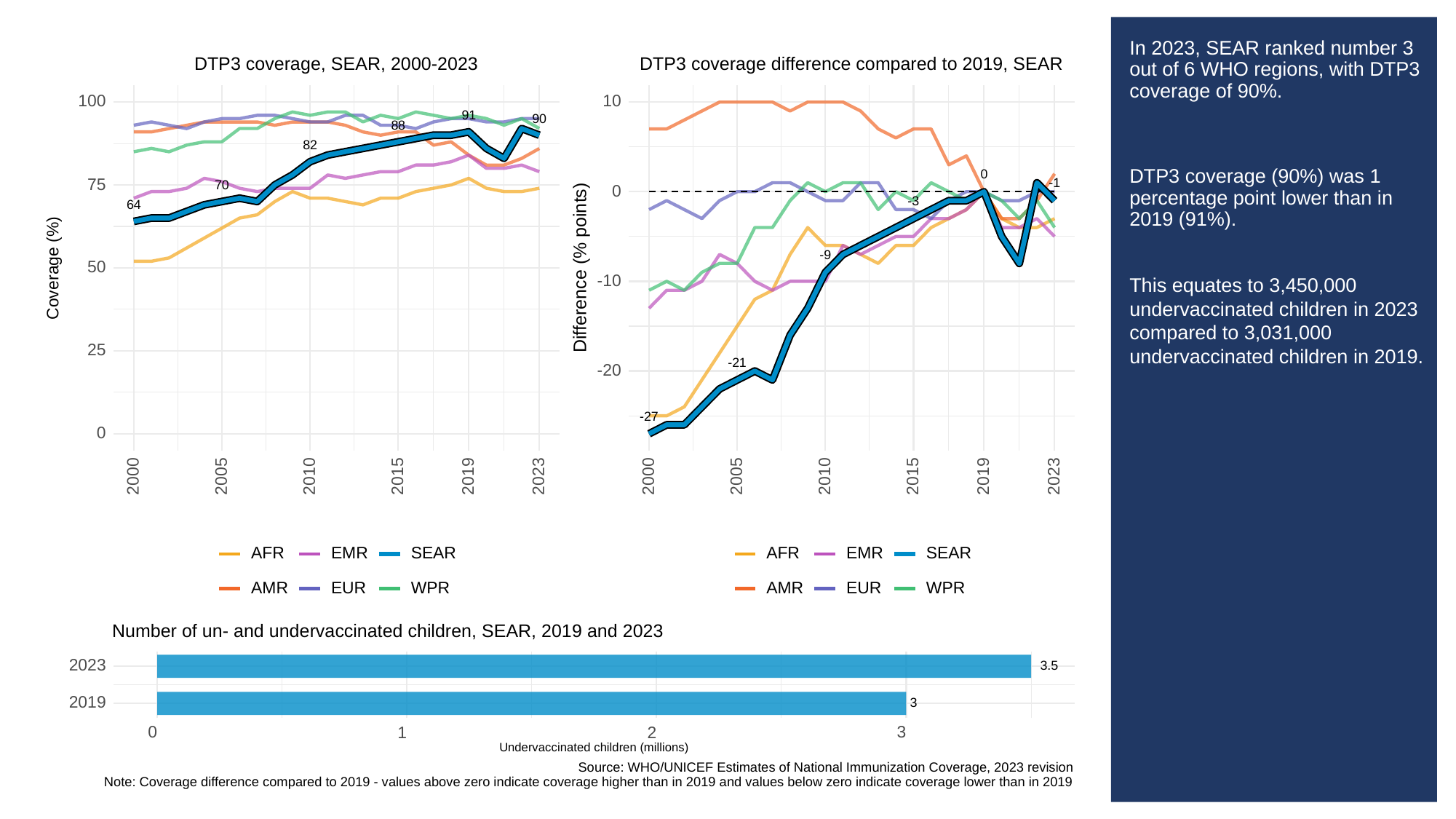

# In 2023, SEAR ranked number 3 out of 6 WHO regions, with DTP3 coverage of 90%.

DTP3 coverage (90%) was 1 percentage point lower than in 2019 (91%).

This equates to 3,450,000 undervaccinated children in 2023 compared to 3,031,000 undervaccinated children in 2019.

DTP3 coverage, SEAR, 2000-2023
DTP3 coverage difference compared to 2019, SEAR

100
10

91

90

88

82

0

75
-1
70

0

-3
64

-9
Difference (% points)
Coverage (%)
50

-10

25

-21
-20

-27

0

2023
2023
2000
2005
2010
2015
2019
2000
2005
2010
2015
2019
SEAR
SEAR
AFR
EMR
AFR
EMR

EUR
EUR
AMR
WPR
AMR
WPR

Number of un- and undervaccinated children, SEAR, 2019 and 2023

2023
3.5

2019
3

3
0
1
2
Undervaccinated children (millions)
Source: WHO/UNICEF Estimates of National Immunization Coverage, 2023 revision
Note: Coverage difference compared to 2019 - values above zero indicate coverage higher than in 2019 and values below zero indicate coverage lower than in 2019